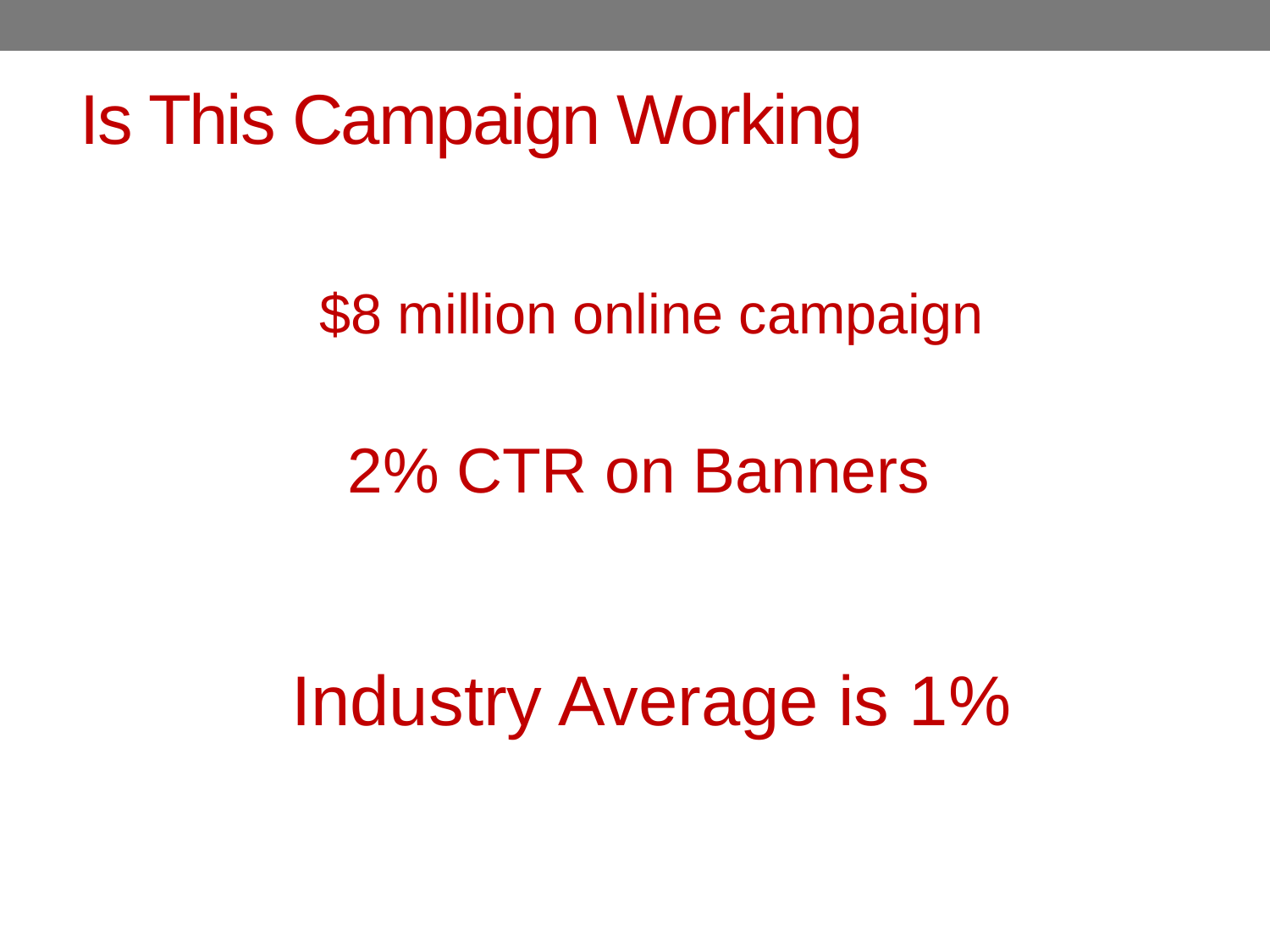

# Is This Campaign Working
$8 million online campaign

2% CTR on Banners
Industry Average is 1%